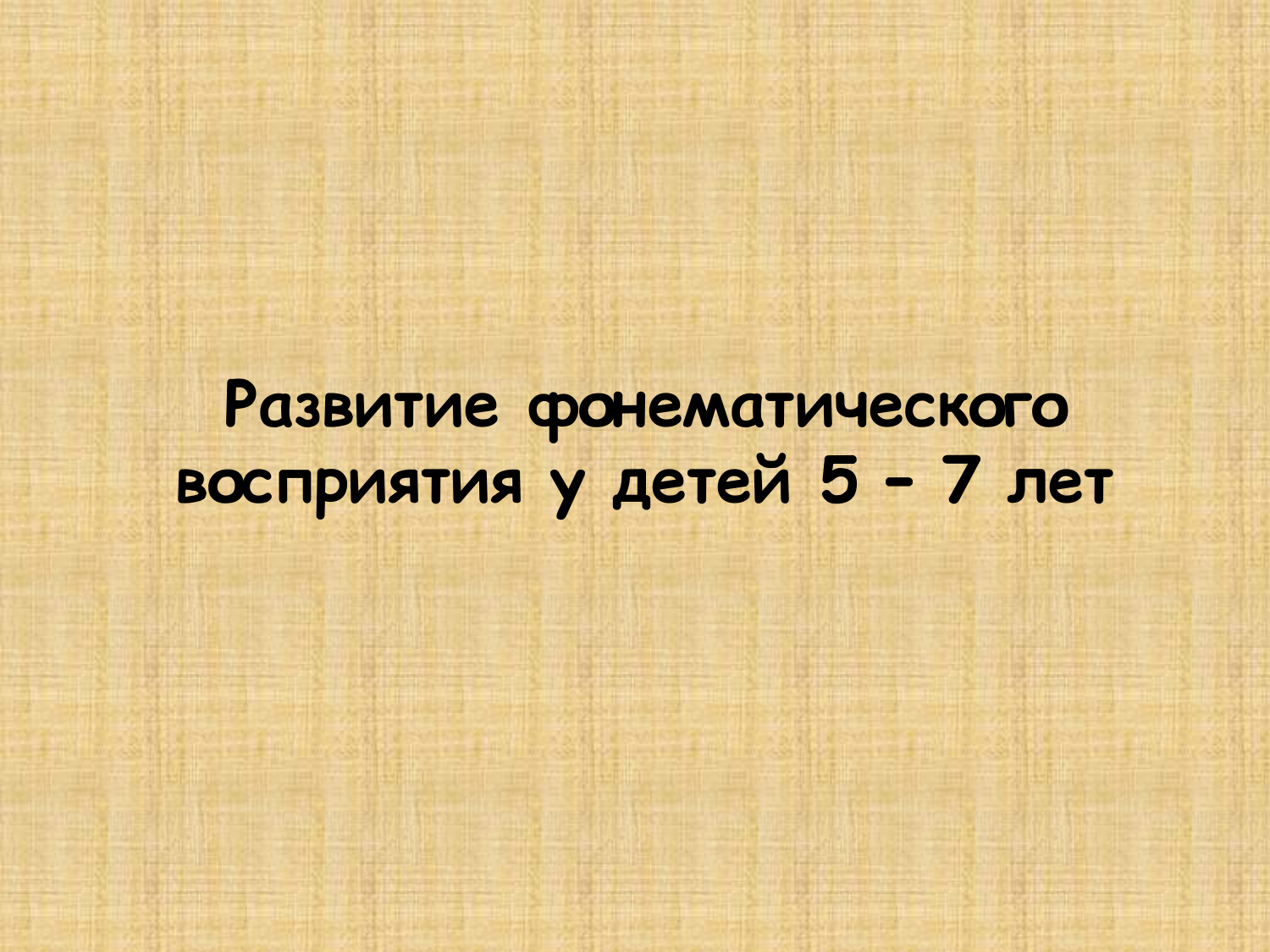

# Развитие фонематического восприятия у детей 5 – 7 лет